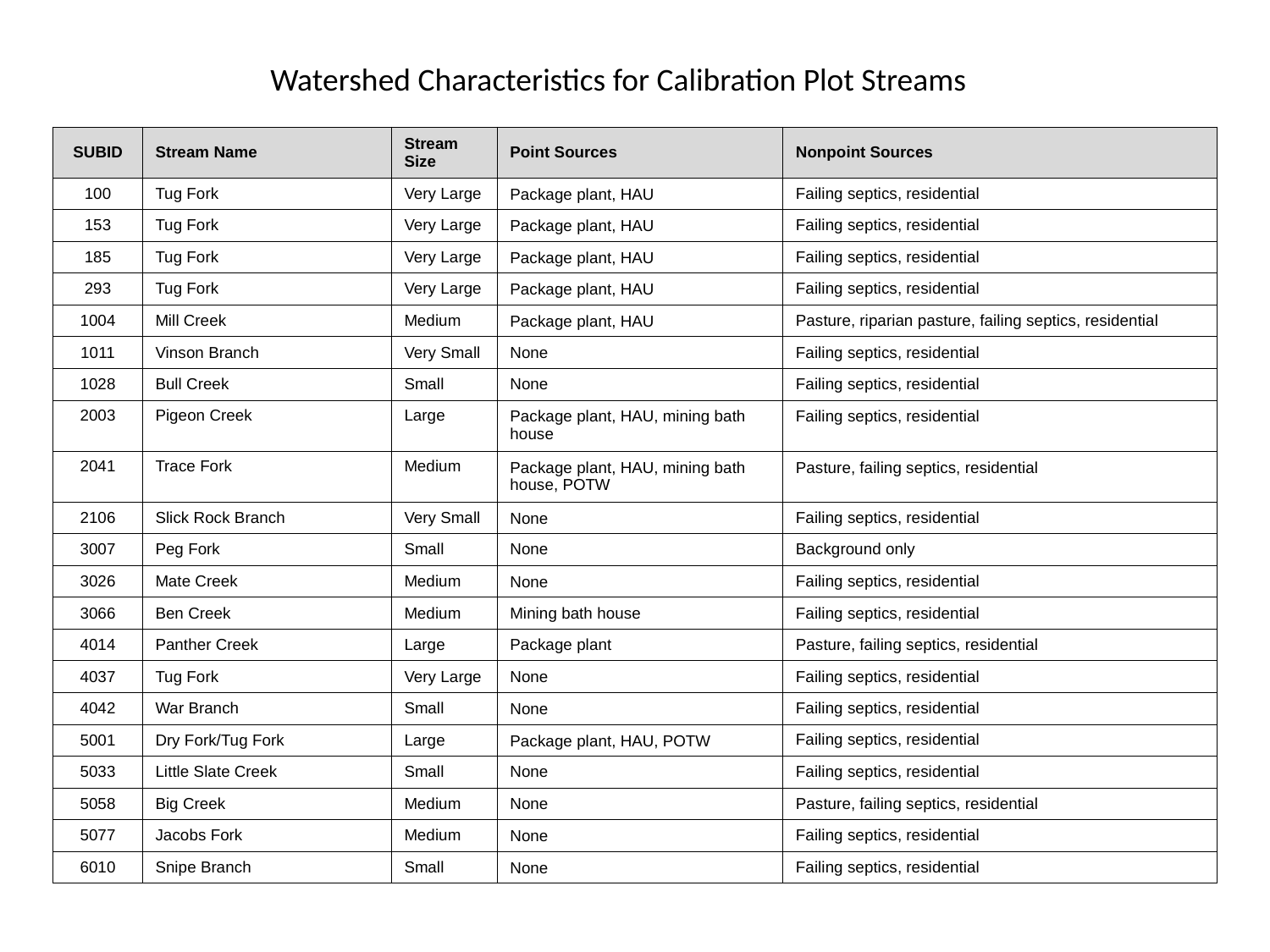

Watershed Characteristics for Calibration Plot Streams
| SUBID | Stream Name | Stream Size | Point Sources | Nonpoint Sources |
| --- | --- | --- | --- | --- |
| 100 | Tug Fork | Very Large | Package plant, HAU | Failing septics, residential |
| 153 | Tug Fork | Very Large | Package plant, HAU | Failing septics, residential |
| 185 | Tug Fork | Very Large | Package plant, HAU | Failing septics, residential |
| 293 | Tug Fork | Very Large | Package plant, HAU | Failing septics, residential |
| 1004 | Mill Creek | Medium | Package plant, HAU | Pasture, riparian pasture, failing septics, residential |
| 1011 | Vinson Branch | Very Small | None | Failing septics, residential |
| 1028 | Bull Creek | Small | None | Failing septics, residential |
| 2003 | Pigeon Creek | Large | Package plant, HAU, mining bath house | Failing septics, residential |
| 2041 | Trace Fork | Medium | Package plant, HAU, mining bath house, POTW | Pasture, failing septics, residential |
| 2106 | Slick Rock Branch | Very Small | None | Failing septics, residential |
| 3007 | Peg Fork | Small | None | Background only |
| 3026 | Mate Creek | Medium | None | Failing septics, residential |
| 3066 | Ben Creek | Medium | Mining bath house | Failing septics, residential |
| 4014 | Panther Creek | Large | Package plant | Pasture, failing septics, residential |
| 4037 | Tug Fork | Very Large | None | Failing septics, residential |
| 4042 | War Branch | Small | None | Failing septics, residential |
| 5001 | Dry Fork/Tug Fork | Large | Package plant, HAU, POTW | Failing septics, residential |
| 5033 | Little Slate Creek | Small | None | Failing septics, residential |
| 5058 | Big Creek | Medium | None | Pasture, failing septics, residential |
| 5077 | Jacobs Fork | Medium | None | Failing septics, residential |
| 6010 | Snipe Branch | Small | None | Failing septics, residential |